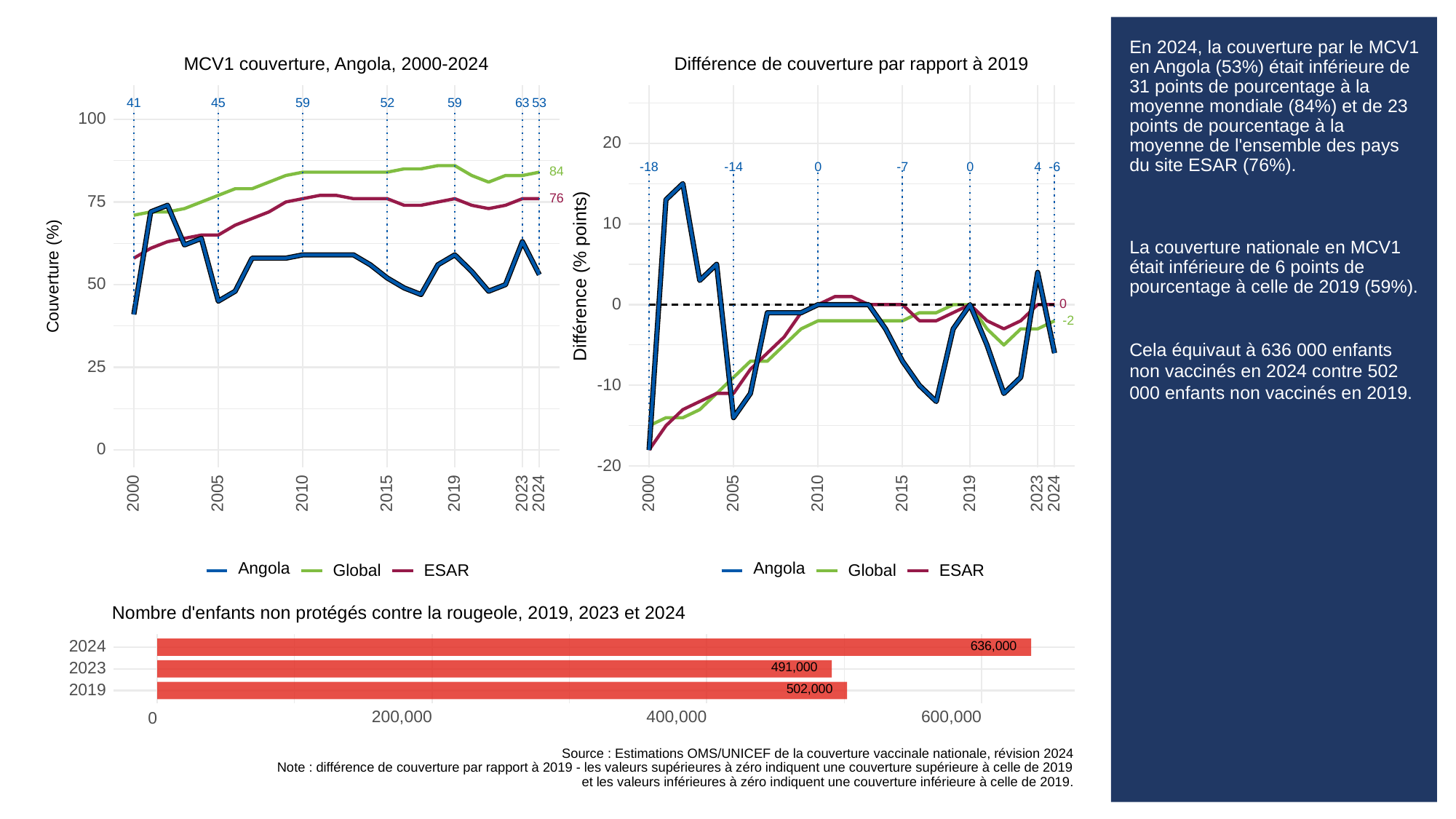

# En 2024, la couverture par le MCV1 en Angola (53%) était inférieure de 31 points de pourcentage à la moyenne mondiale (84%) et de 23 points de pourcentage à la moyenne de l'ensemble des pays du site ESAR (76%).

La couverture nationale en MCV1 était inférieure de 6 points de pourcentage à celle de 2019 (59%).

Cela équivaut à 636 000 enfants non vaccinés en 2024 contre 502 000 enfants non vaccinés en 2019.

MCV1 couverture, Angola, 2000-2024
Différence de couverture par rapport à 2019

63
53
59
52
59
45
41

100

20

-18
0
0
-6
-14
4
-7

84

76

75

10

Différence (% points)
Couverture (%)
50

0
0

-2

25

-10

0

-20

2023
2023
2000
2005
2010
2015
2019
2024
2000
2005
2010
2015
2019
2024
Angola
Angola
Global
ESAR
Global
ESAR

Nombre d'enfants non protégés contre la rougeole, 2019, 2023 et 2024

636,000
2024

491,000
2023

502,000
2019

200,000
400,000
600,000
0
Source : Estimations OMS/UNICEF de la couverture vaccinale nationale, révision 2024
Note : différence de couverture par rapport à 2019 - les valeurs supérieures à zéro indiquent une couverture supérieure à celle de 2019
et les valeurs inférieures à zéro indiquent une couverture inférieure à celle de 2019.